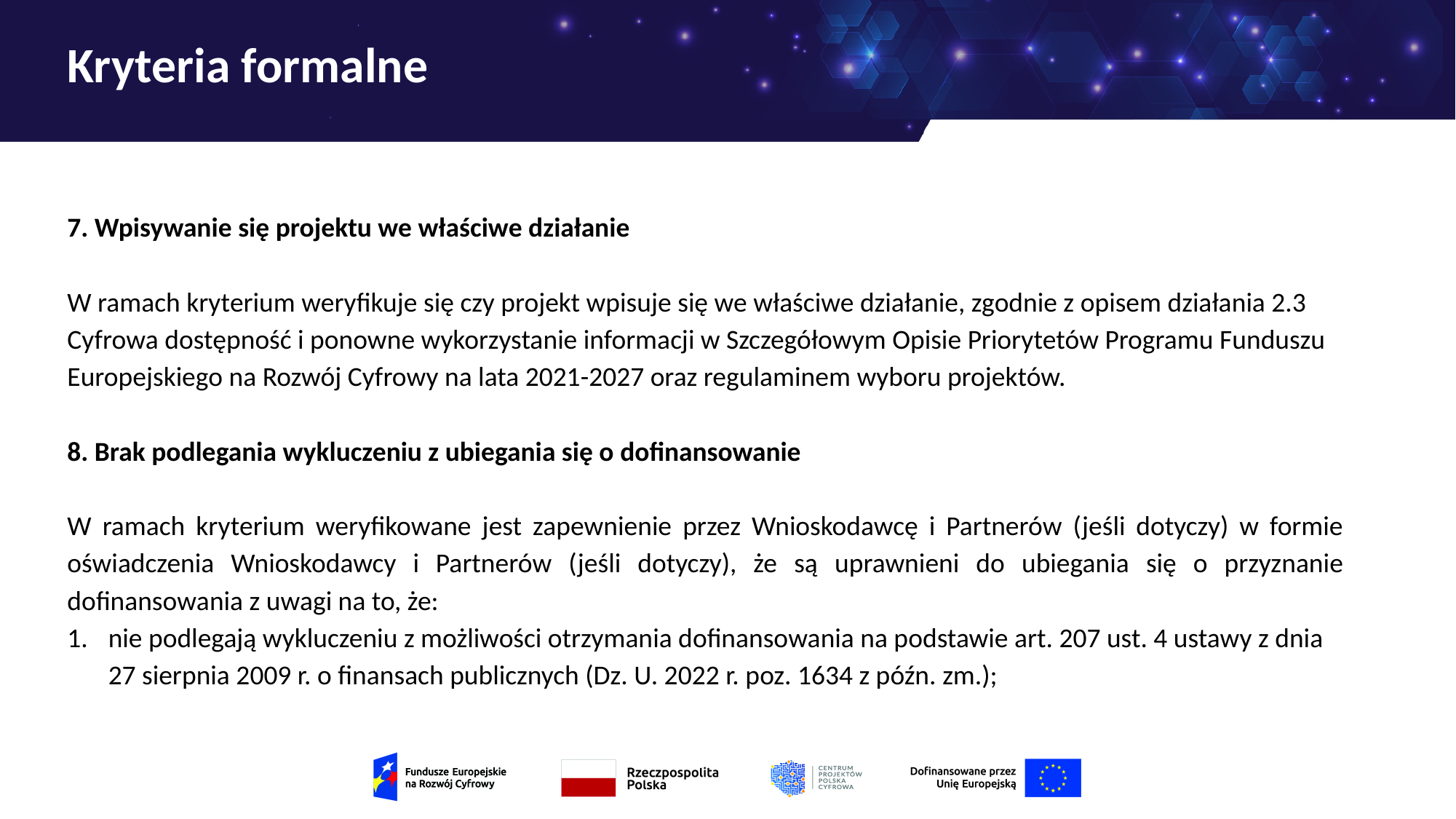

# Kryteria formalne

7. Wpisywanie się projektu we właściwe działanie

W ramach kryterium weryfikuje się czy projekt wpisuje się we właściwe działanie, zgodnie z opisem działania 2.3 Cyfrowa dostępność i ponowne wykorzystanie informacji w Szczegółowym Opisie Priorytetów Programu Funduszu Europejskiego na Rozwój Cyfrowy na lata 2021-2027 oraz regulaminem wyboru projektów.

8. Brak podlegania wykluczeniu z ubiegania się o dofinansowanie

W ramach kryterium weryfikowane jest zapewnienie przez Wnioskodawcę i Partnerów (jeśli dotyczy) w formie oświadczenia Wnioskodawcy i Partnerów (jeśli dotyczy), że są uprawnieni do ubiegania się o przyznanie dofinansowania z uwagi na to, że:
nie podlegają wykluczeniu z możliwości otrzymania dofinansowania na podstawie art. 207 ust. 4 ustawy z dnia 27 sierpnia 2009 r. o finansach publicznych (Dz. U. 2022 r. poz. 1634 z późn. zm.);